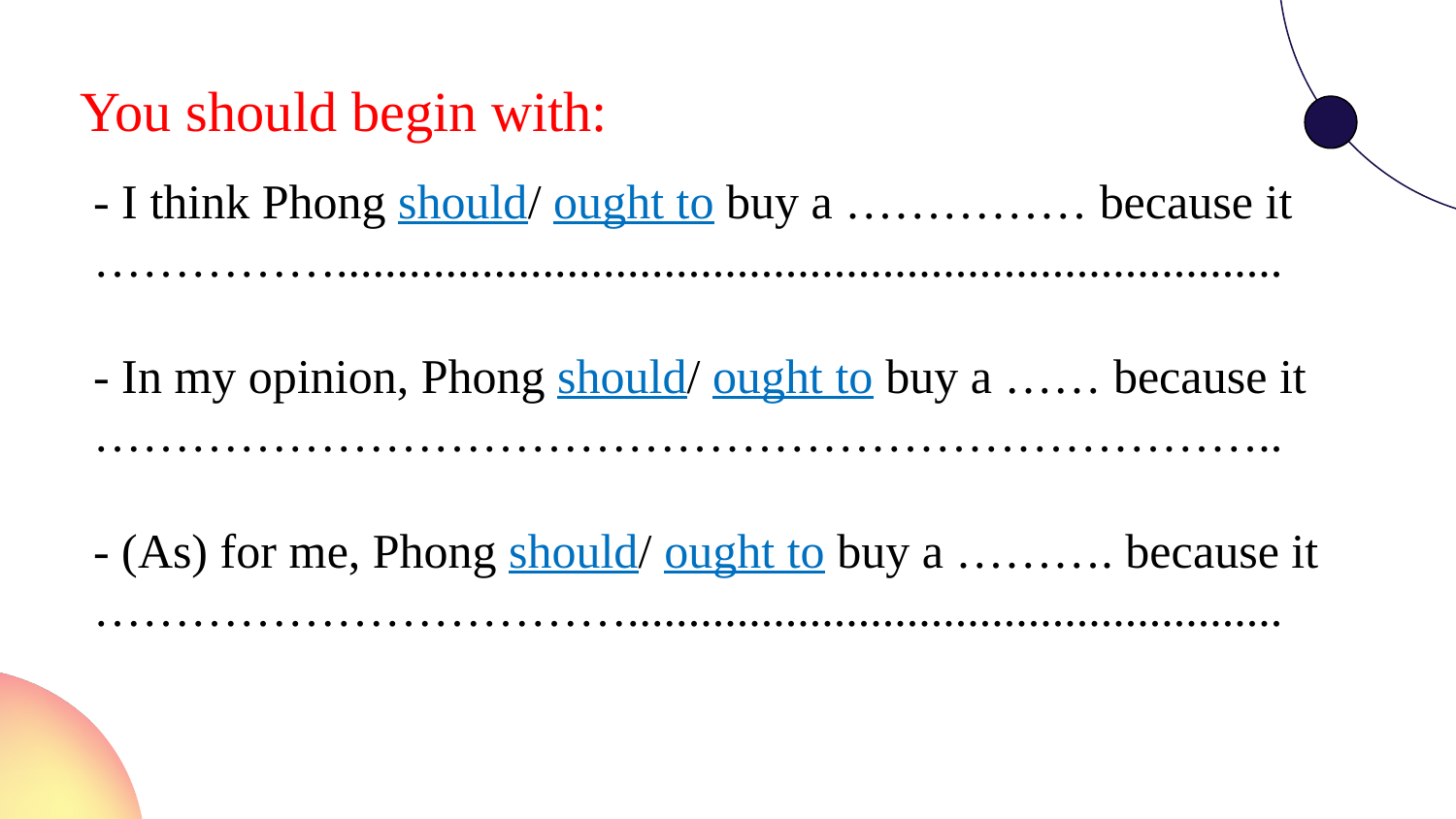

You should begin with:
- I think Phong should/ ought to buy a …………… because it ……………..............................................................................

- In my opinion, Phong should/ ought to buy a …… because it ………………………………………………………………..

- (As) for me, Phong should/ ought to buy a ………. because it ……………………………......................................................